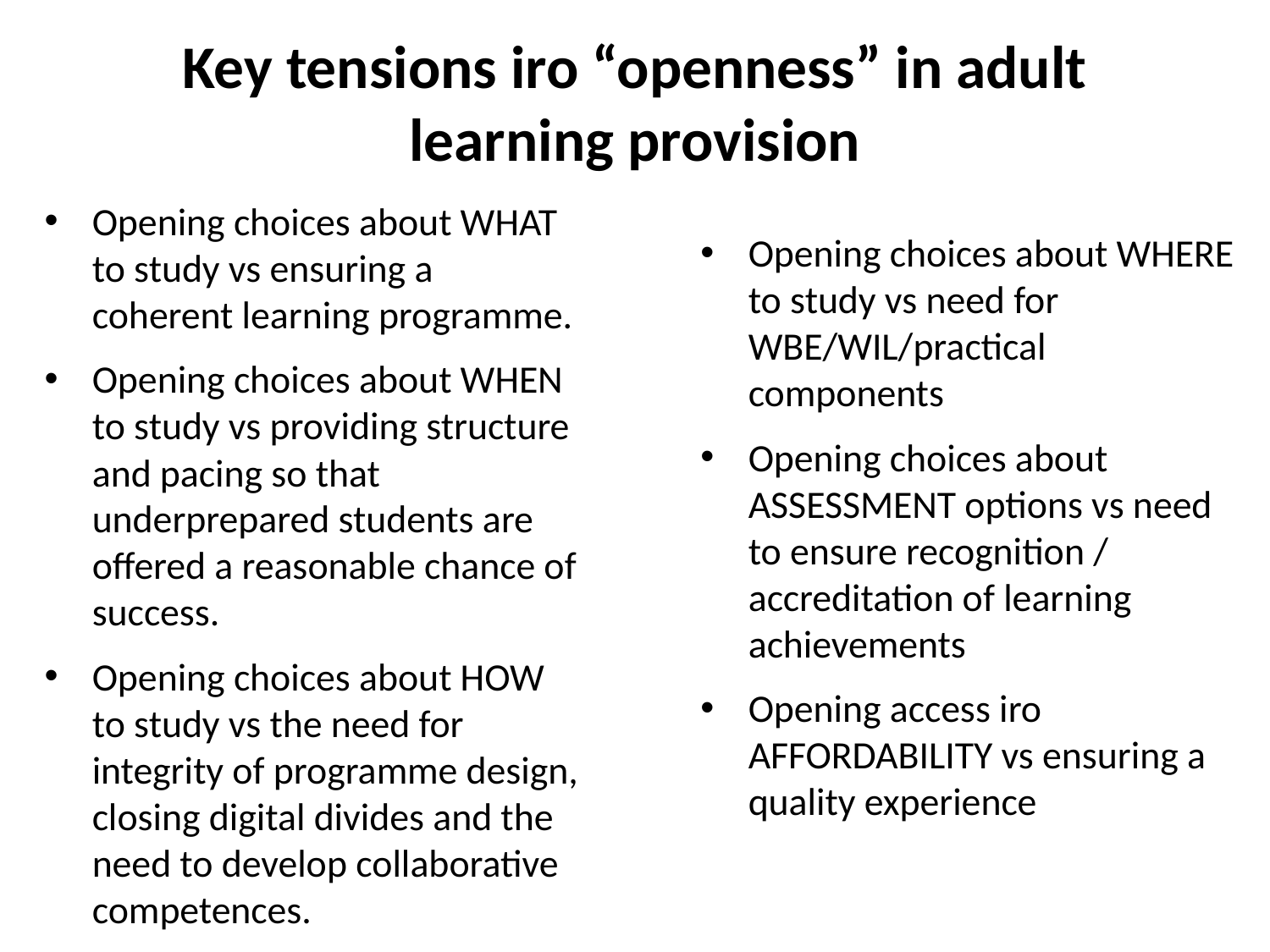

# Key tensions iro “openness” in adult learning provision
Opening choices about WHAT to study vs ensuring a coherent learning programme.
Opening choices about WHEN to study vs providing structure and pacing so that underprepared students are offered a reasonable chance of success.
Opening choices about HOW to study vs the need for integrity of programme design, closing digital divides and the need to develop collaborative competences.

Opening choices about WHERE to study vs need for WBE/WIL/practical components
Opening choices about ASSESSMENT options vs need to ensure recognition / accreditation of learning achievements
Opening access iro AFFORDABILITY vs ensuring a quality experience